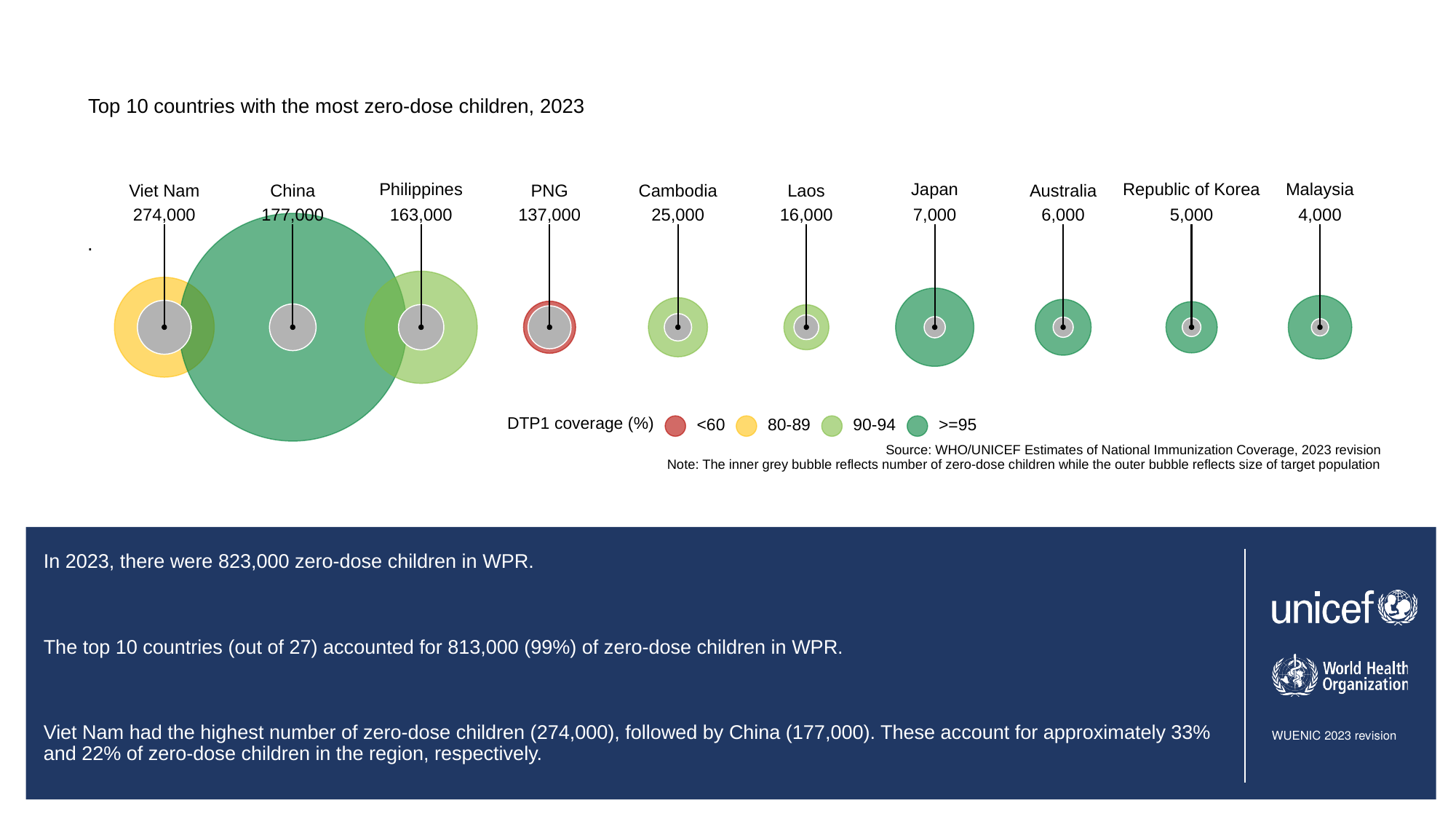

Top 10 countries with the most zero-dose children, 2023

Republic of Korea
Malaysia
Philippines
Japan
China
PNG
Cambodia
Viet Nam
Laos
Australia

274,000
177,000
163,000
137,000
25,000
16,000
7,000
6,000
5,000
4,000

.

DTP1 coverage (%)
<60
80-89
90-94
>=95
Source: WHO/UNICEF Estimates of National Immunization Coverage, 2023 revision
Note: The inner grey bubble reflects number of zero-dose children while the outer bubble reflects size of target population
# In 2023, there were 823,000 zero-dose children in WPR.

The top 10 countries (out of 27) accounted for 813,000 (99%) of zero-dose children in WPR.

Viet Nam had the highest number of zero-dose children (274,000), followed by China (177,000). These account for approximately 33% and 22% of zero-dose children in the region, respectively.

Absolute numbers of zero-dose children is driven by a combination of birth cohort size and programme performance, as such, large birth cohort countries may have a large number of zero-dose children despite higher coverage than other countries.